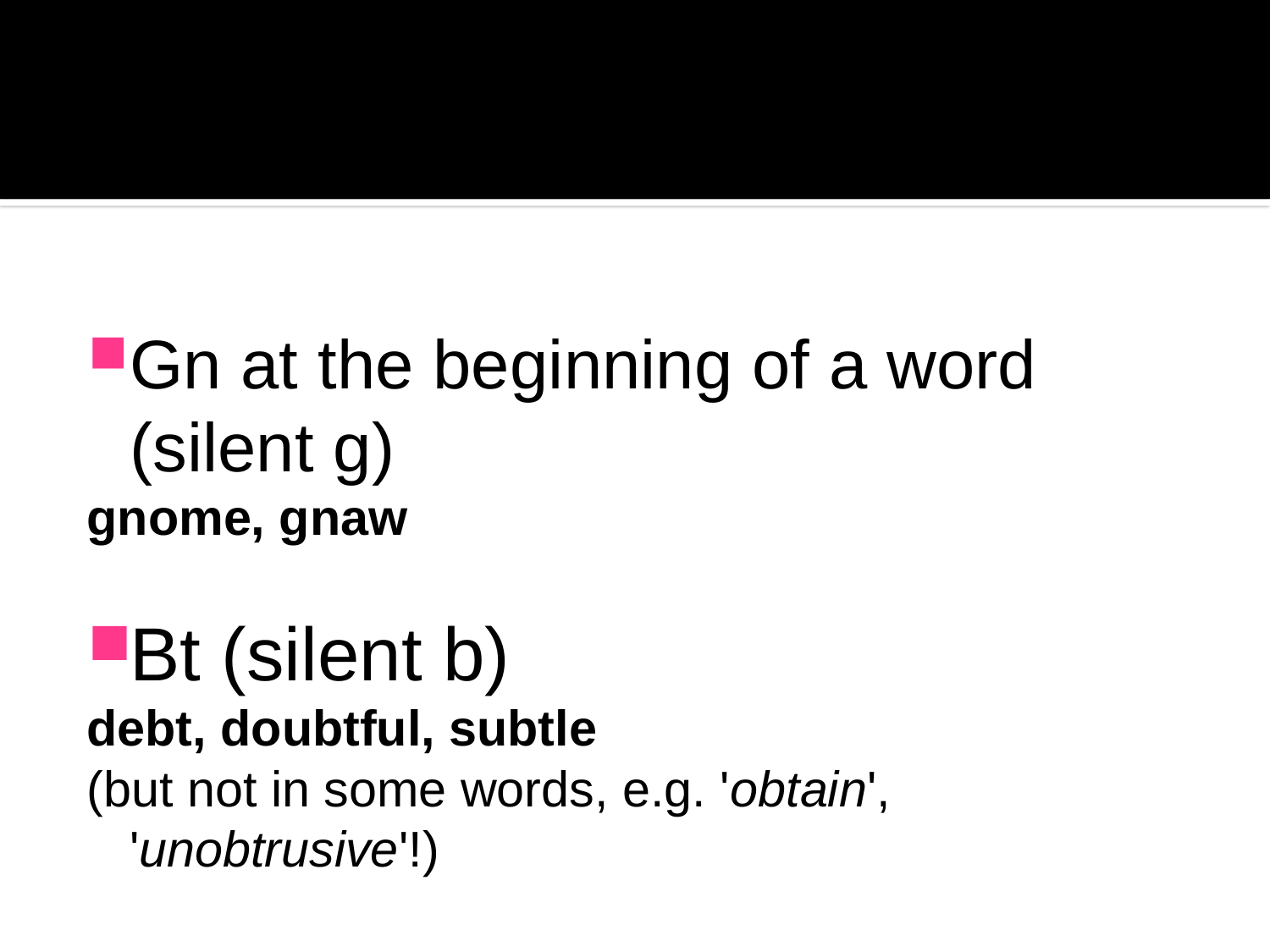

#

Gn at the beginning of a word (silent g)
gnome, gnaw

Bt (silent b)
debt, doubtful, subtle
(but not in some words, e.g. 'obtain', 'unobtrusive'!)